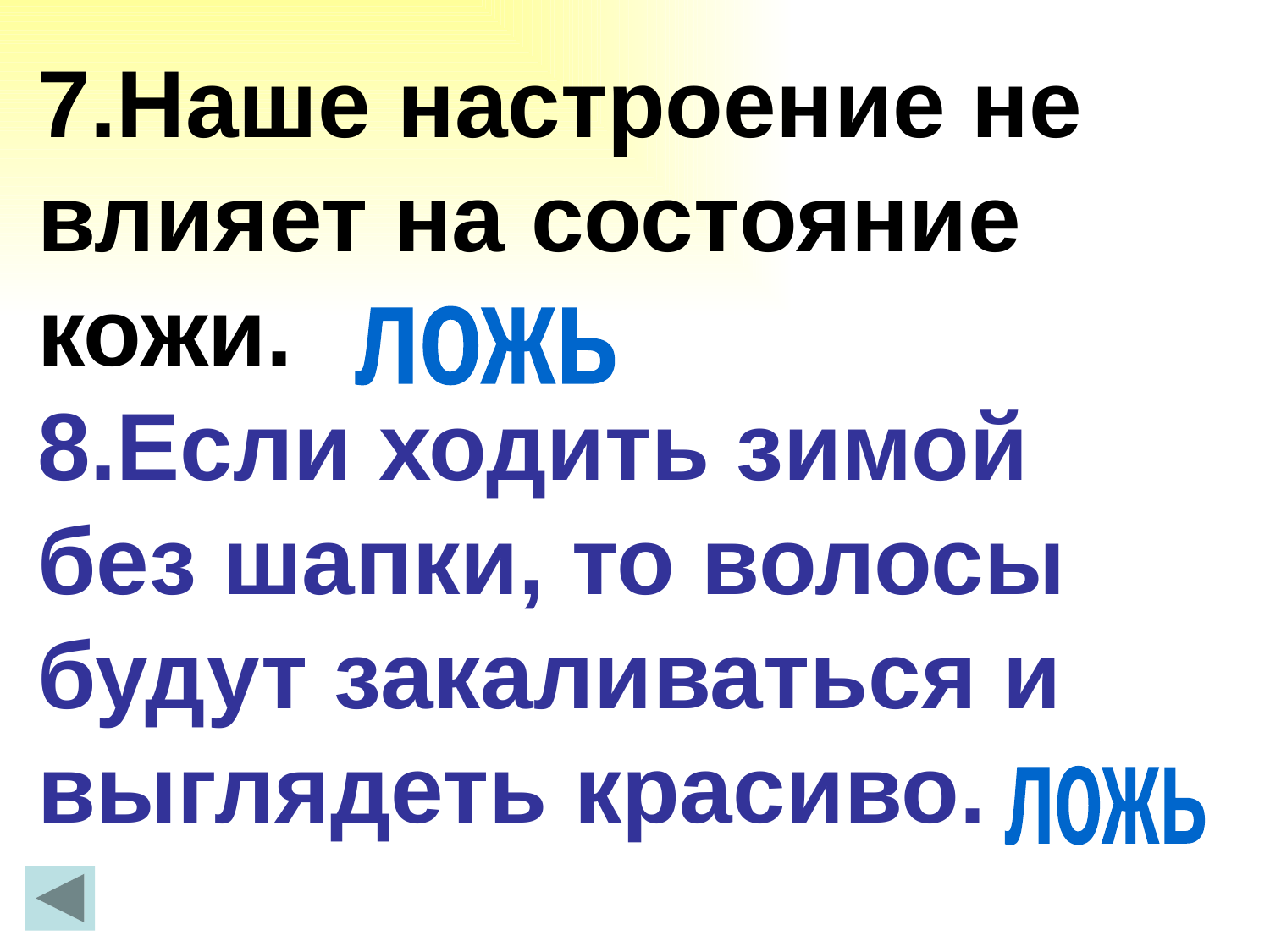

7.Наше настроение не влияет на состояние кожи.
8.Если ходить зимой без шапки, то волосы будут закаливаться и выглядеть красиво.
ложь
ложь